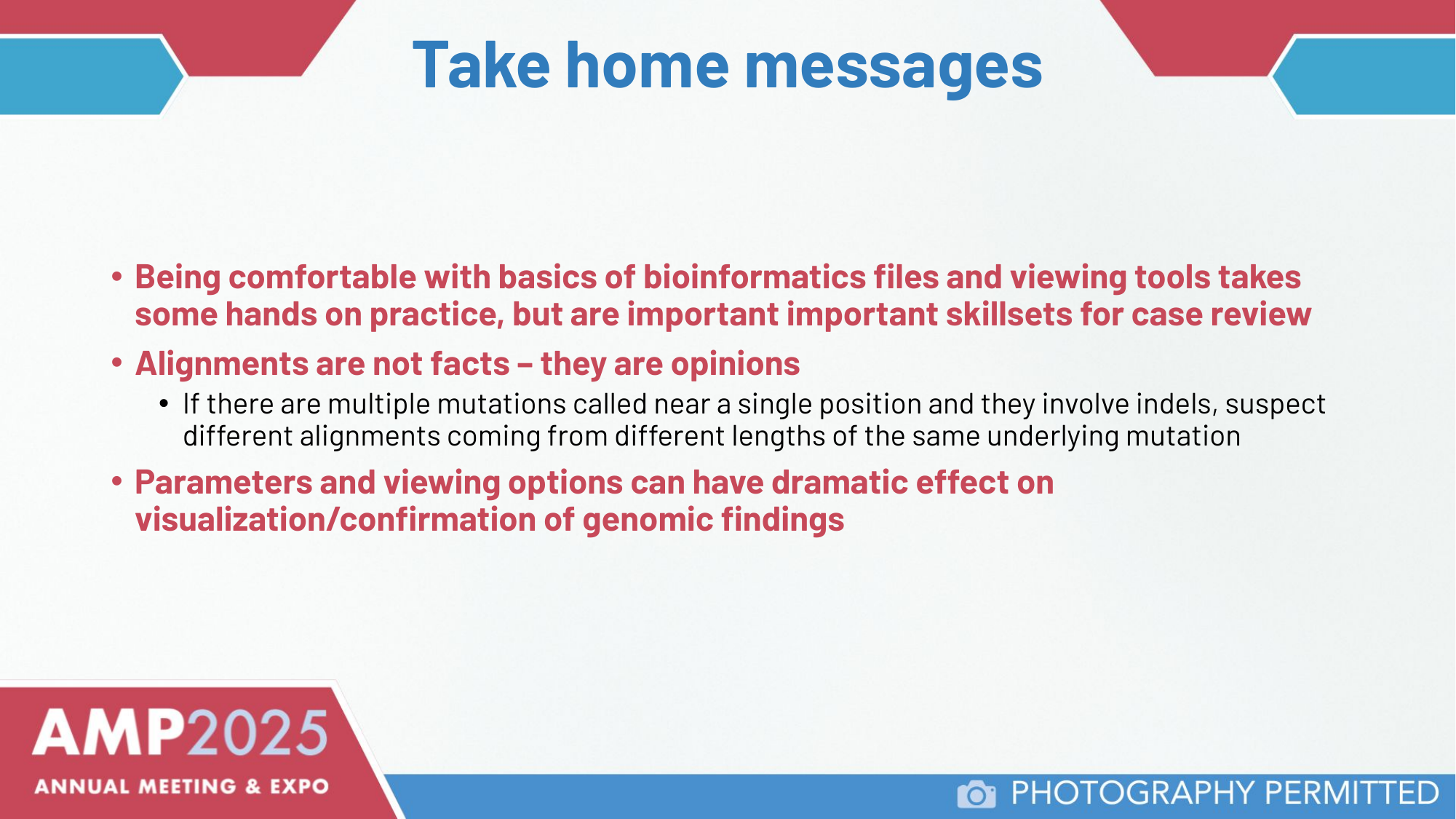

# Take home messages
Being comfortable with basics of bioinformatics files and viewing tools takes some hands on practice, but are important important skillsets for case review
Alignments are not facts – they are opinions
If there are multiple mutations called near a single position and they involve indels, suspect different alignments coming from different lengths of the same underlying mutation
Parameters and viewing options can have dramatic effect on visualization/confirmation of genomic findings